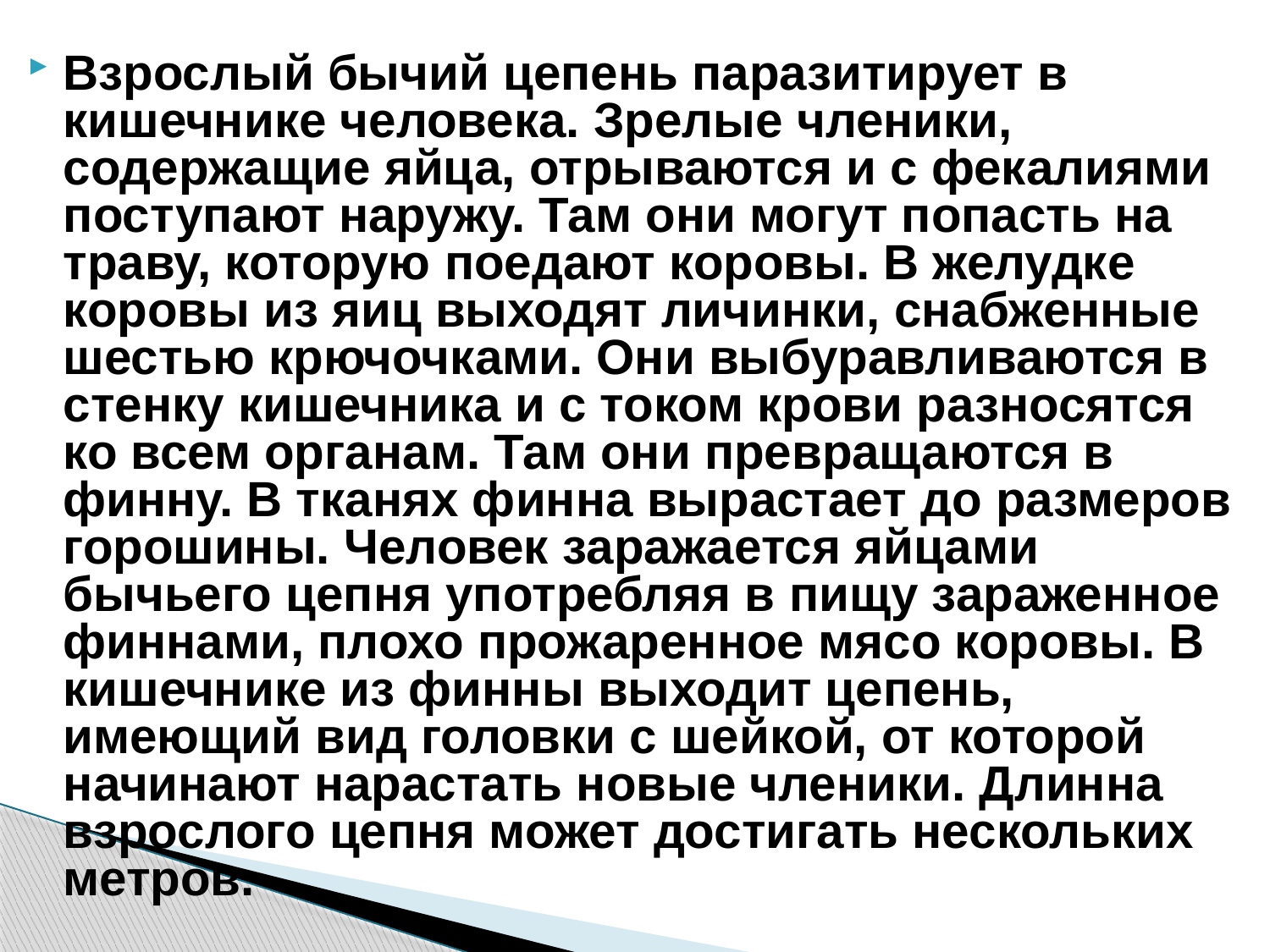

Взрослый бычий цепень паразитирует в кишечнике человека. Зрелые членики, содержащие яйца, отрываются и с фекалиями поступают наружу. Там они могут попасть на траву, которую поедают коровы. В желудке коровы из яиц выходят личинки, снабженные шестью крючочками. Они выбуравливаются в стенку кишечника и с током крови разносятся ко всем органам. Там они превращаются в финну. В тканях финна вырастает до размеров горошины. Человек заражается яйцами бычьего цепня употребляя в пищу зараженное финнами, плохо прожаренное мясо коровы. В кишечнике из финны выходит цепень, имеющий вид головки с шейкой, от которой начинают нарастать новые членики. Длинна взрослого цепня может достигать нескольких метров.